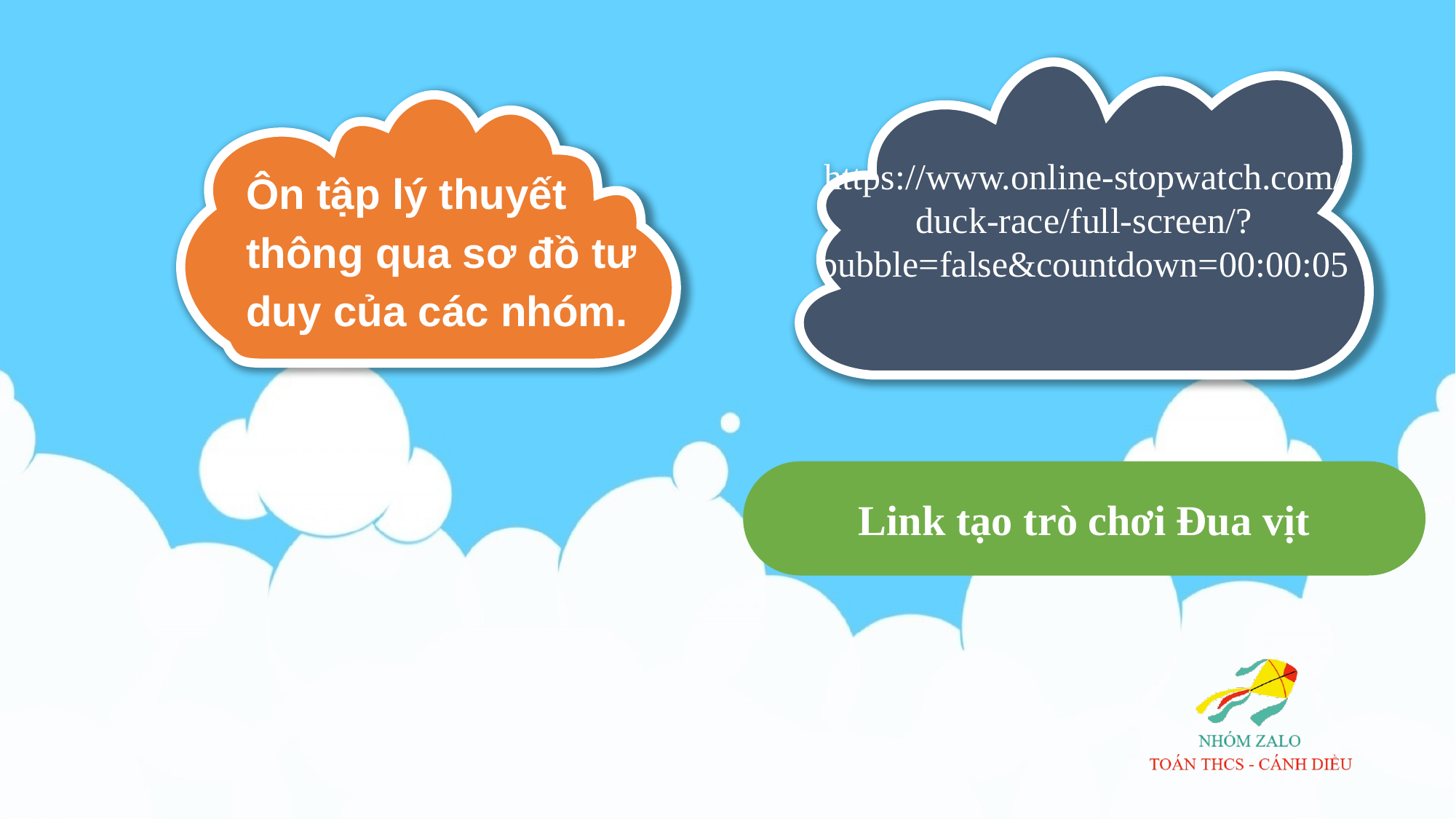

https://www.online-stopwatch.com/duck-race/full-screen/?bubble=false&countdown=00:00:05

Ôn tập lý thuyết thông qua sơ đồ tư duy của các nhóm.

Link tạo trò chơi Đua vịt